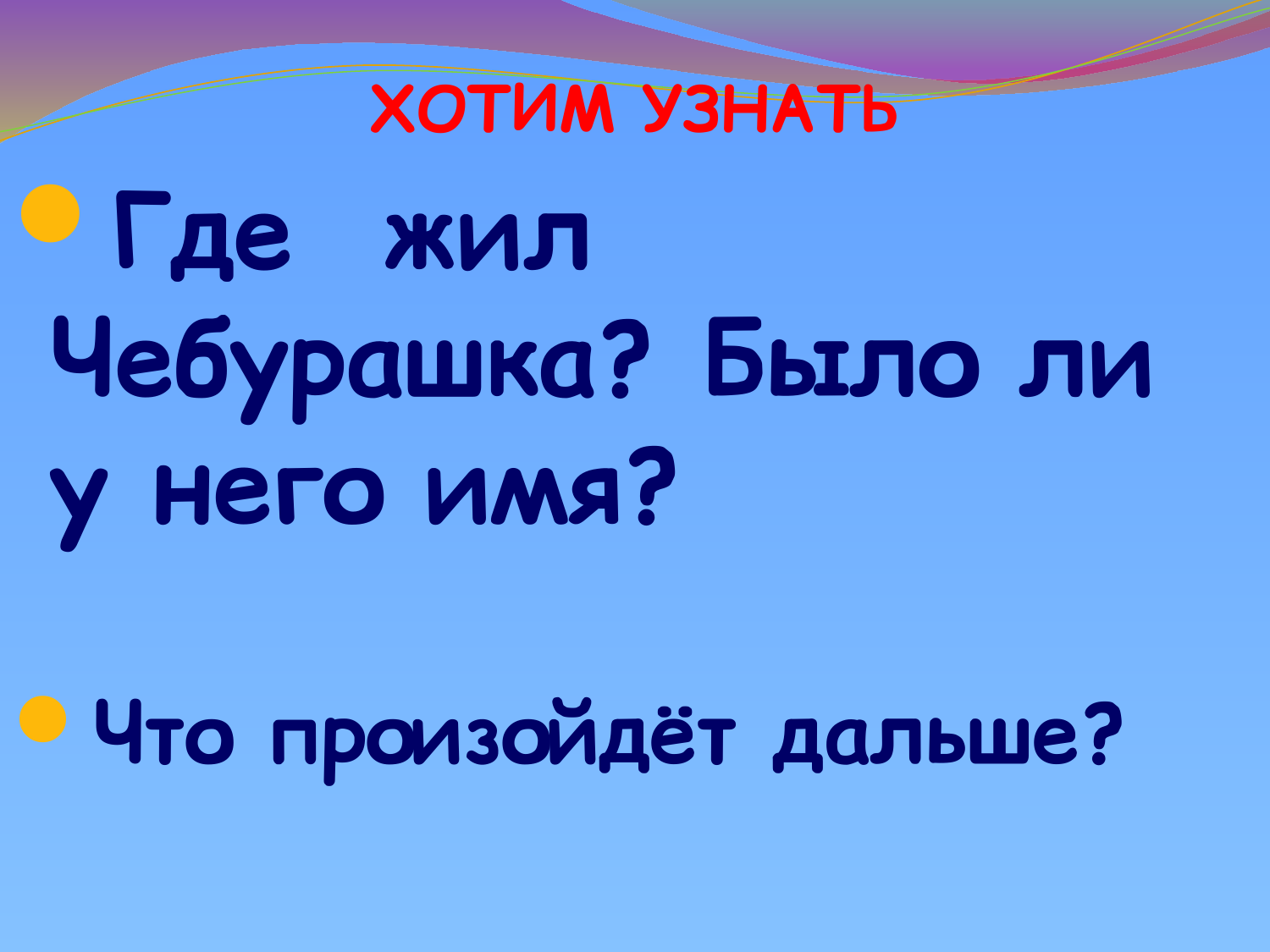

# ХОТИМ УЗНАТЬ
Где  жил  Чебурашка? Было ли у него имя?

Что произойдёт дальше?